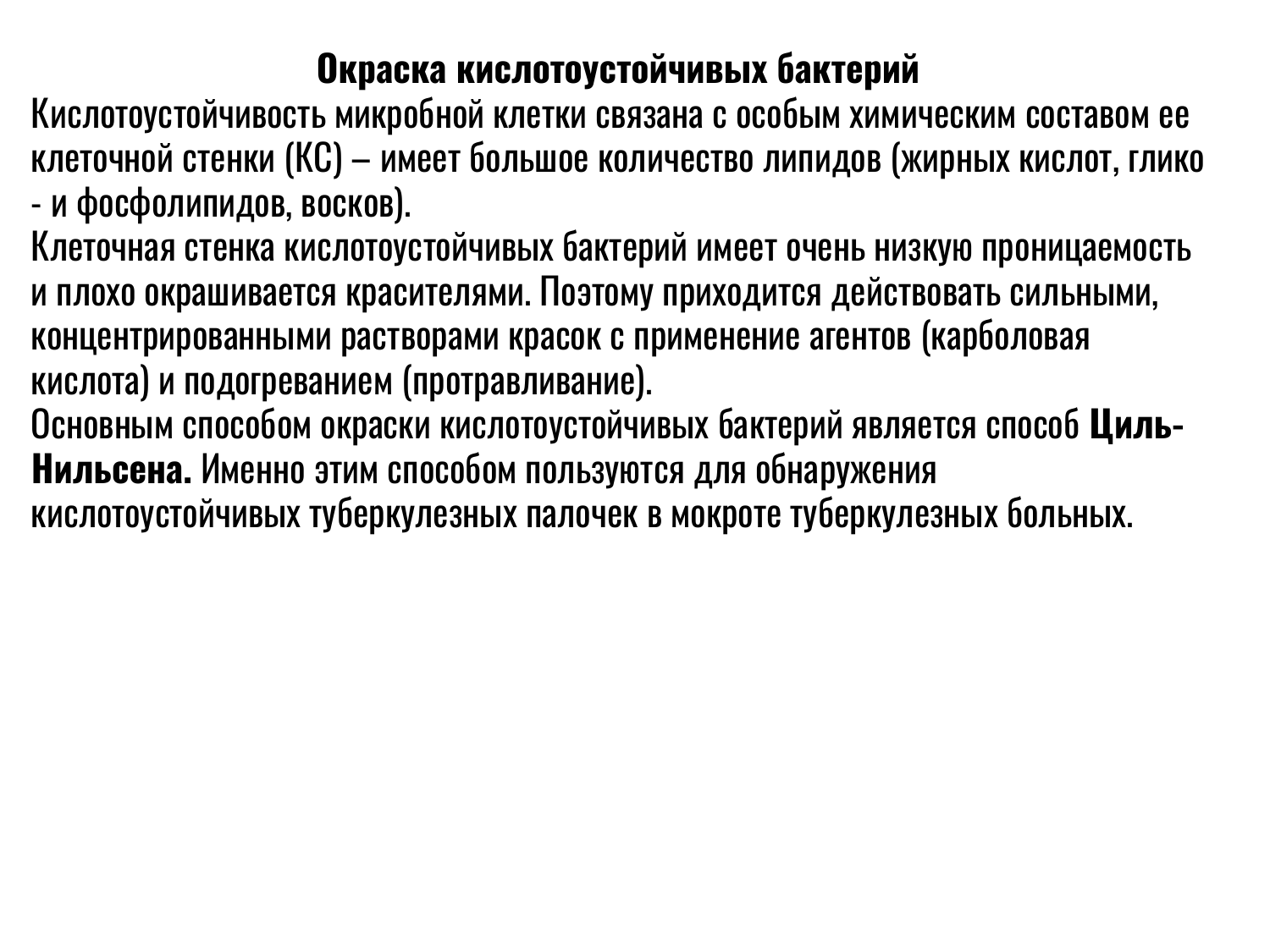

Окраска кислотоустойчивых бактерий
Кислотоустойчивость микробной клетки связана с особым химическим составом ее клеточной стенки (КС) – имеет большое количество липидов (жирных кислот, глико - и фосфолипидов, восков).
Клеточная стенка кислотоустойчивых бактерий имеет очень низкую проницаемость и плохо окрашивается красителями. Поэтому приходится действовать сильными, концентрированными растворами красок с применение агентов (карболовая кислота) и подогреванием (протравливание).
Основным способом окраски кислотоустойчивых бактерий является способ Циль-Нильсена. Именно этим способом пользуются для обнаружения кислотоустойчивых туберкулезных палочек в мокроте туберкулезных больных.